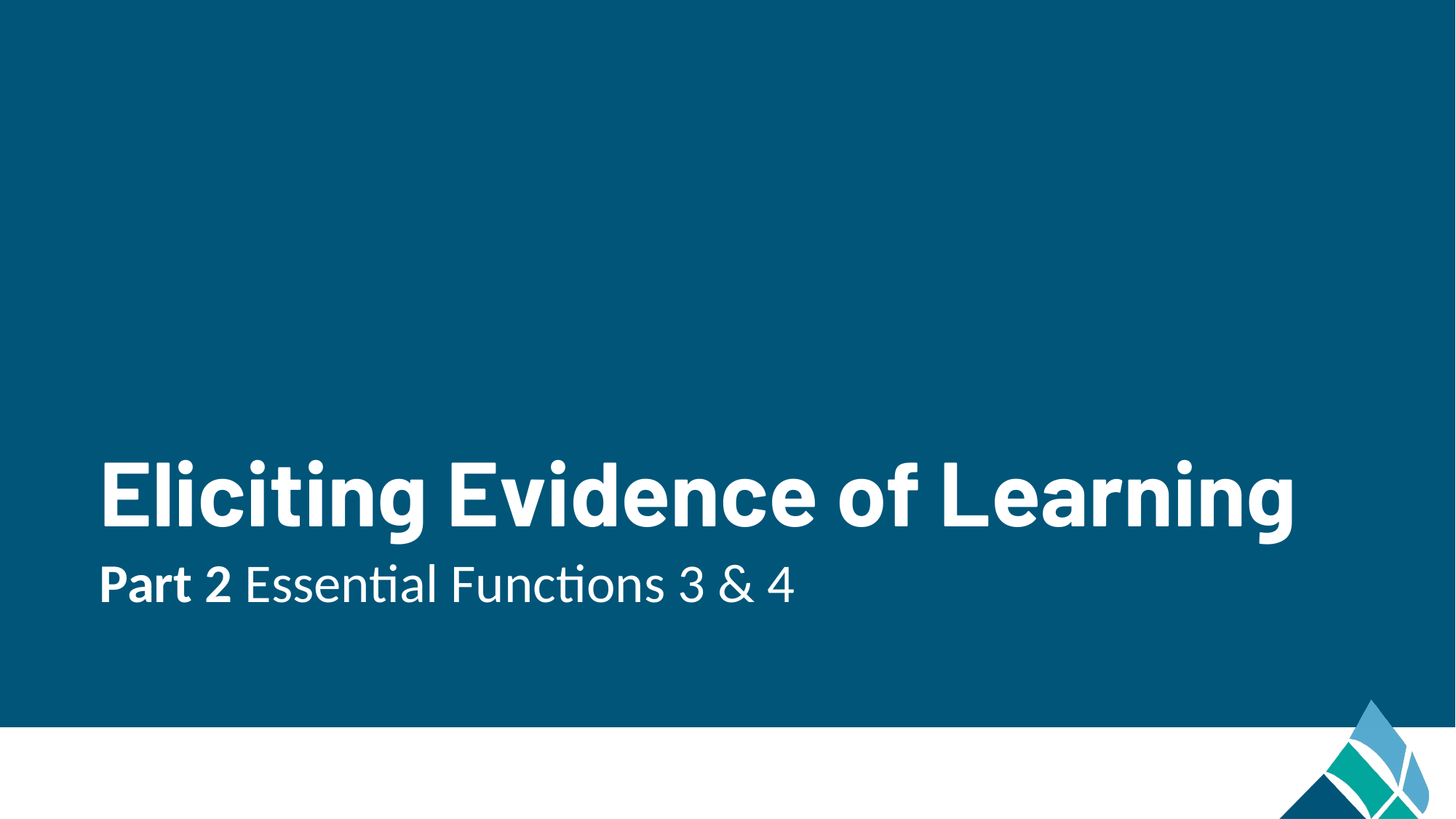

# Eliciting Evidence of Learning
Part 2 Essential Functions 3 & 4